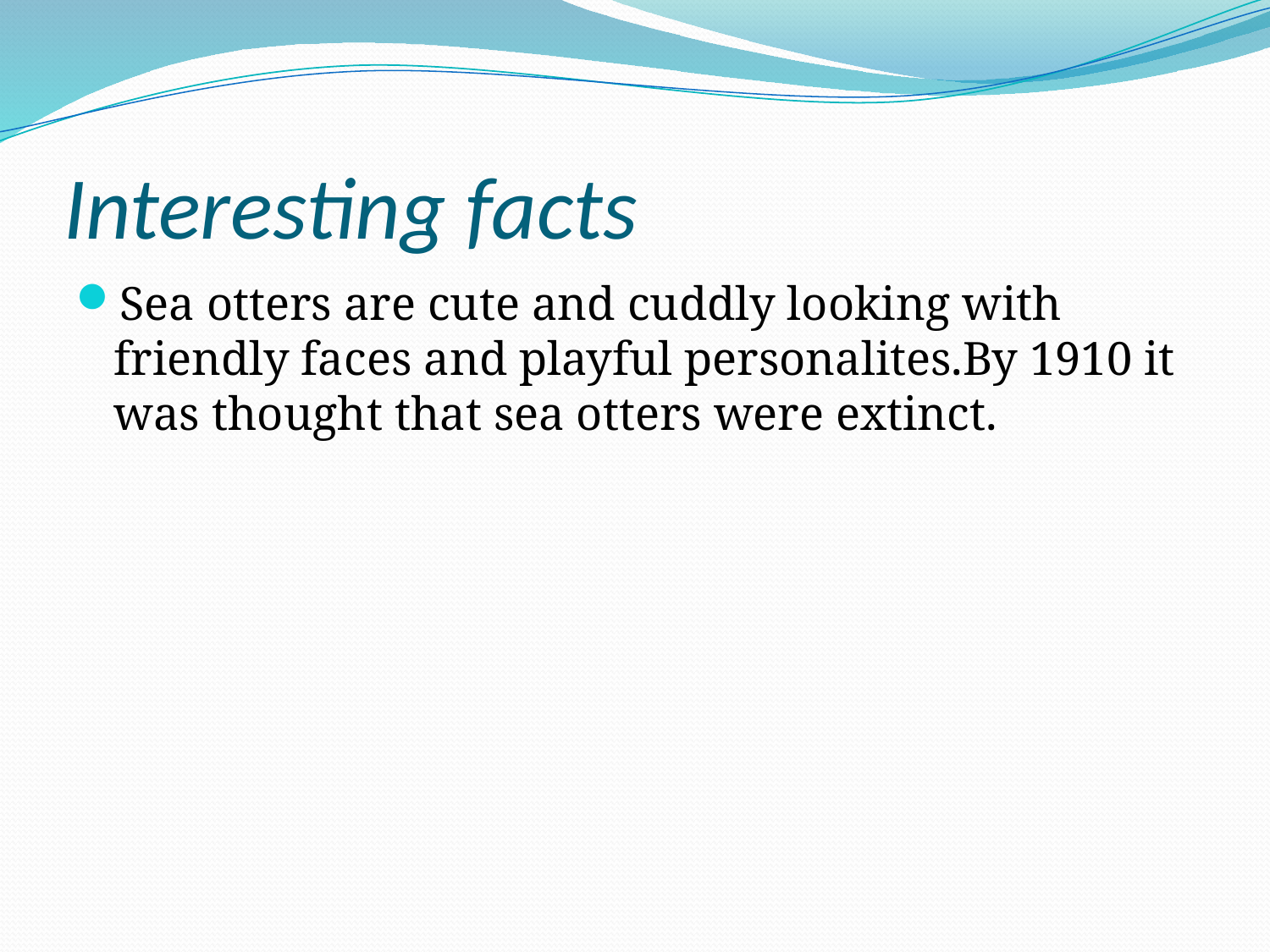

# Interesting facts
Sea otters are cute and cuddly looking with friendly faces and playful personalites.By 1910 it was thought that sea otters were extinct.